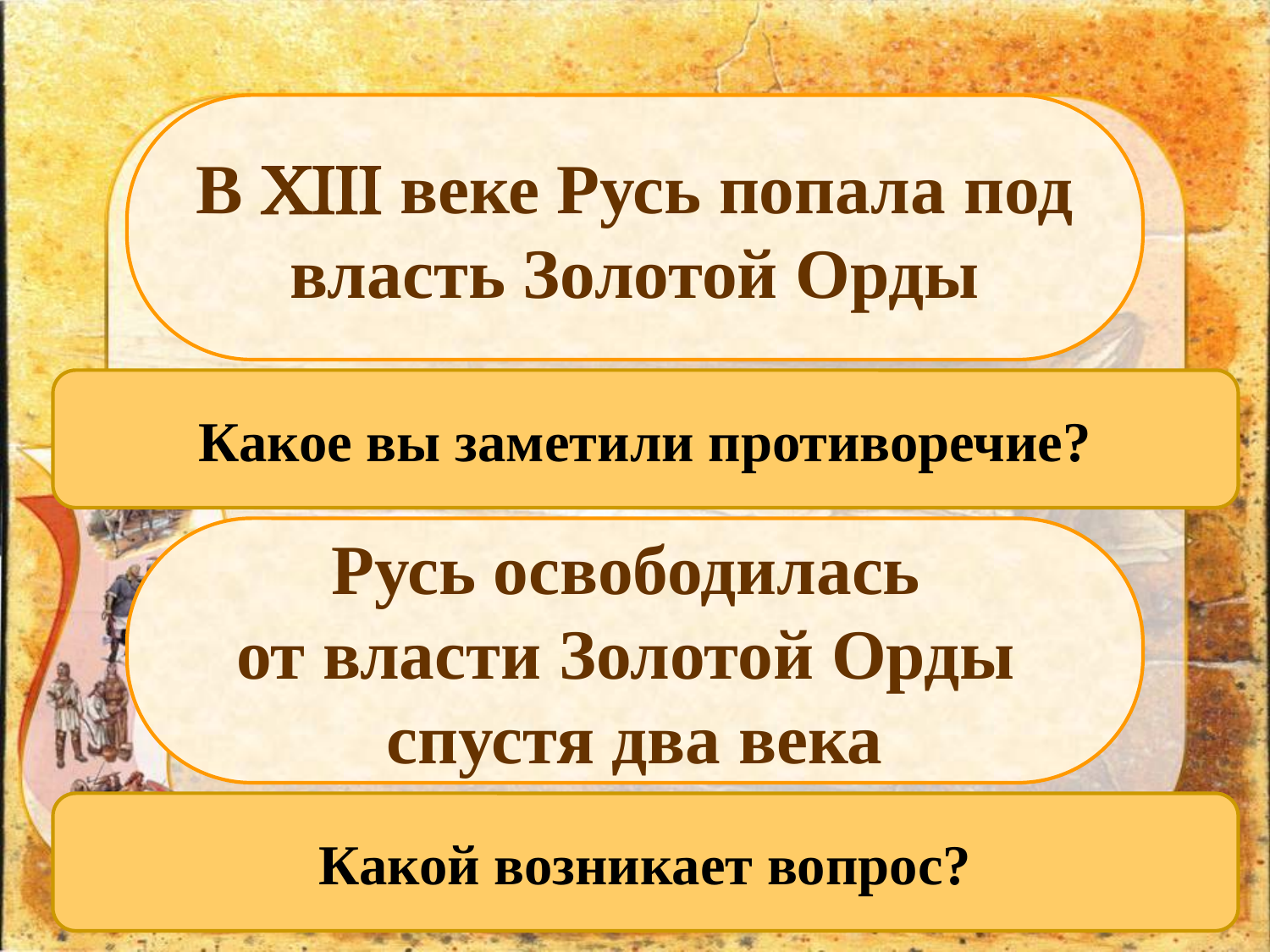

В ΧΙΙΙ веке Русь попала под власть Золотой Орды
Какое вы заметили противоречие?
Русь освободилась
от власти Золотой Орды
спустя два века
Какой возникает вопрос?